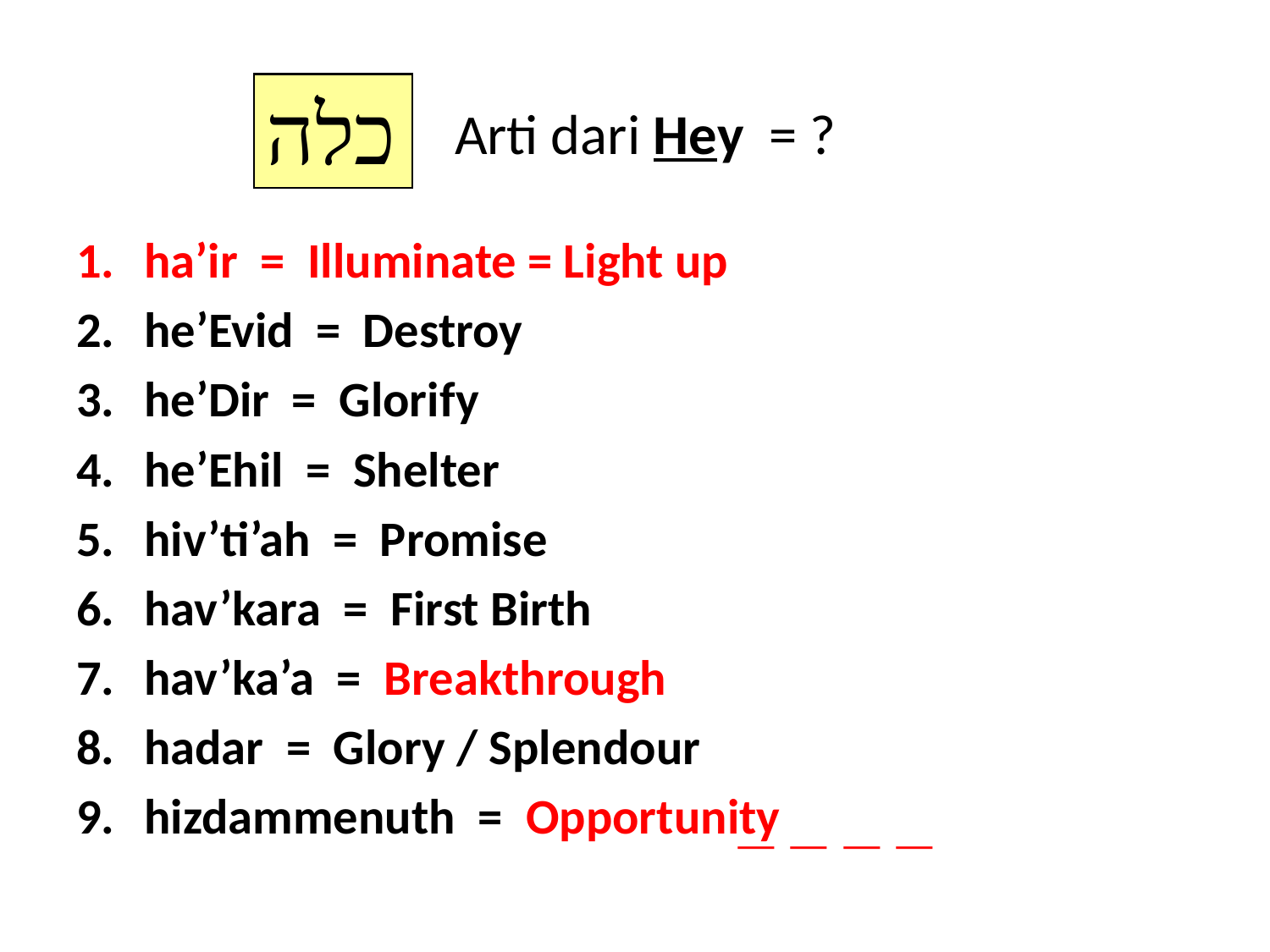

כלה
# Arti dari Hey  = ?
ha’ir  =  Illuminate = Light up
he’Evid  =  Destroy
he’Dir  =  Glorify
he’Ehil  =  Shelter
hiv’ti’ah  =  Promise
hav’kara  =  First Birth
hav’ka’a  =  Breakthrough
hadar  =  Glory / Splendour
hizdammenuth  =  Opportunity
_ _ _ _